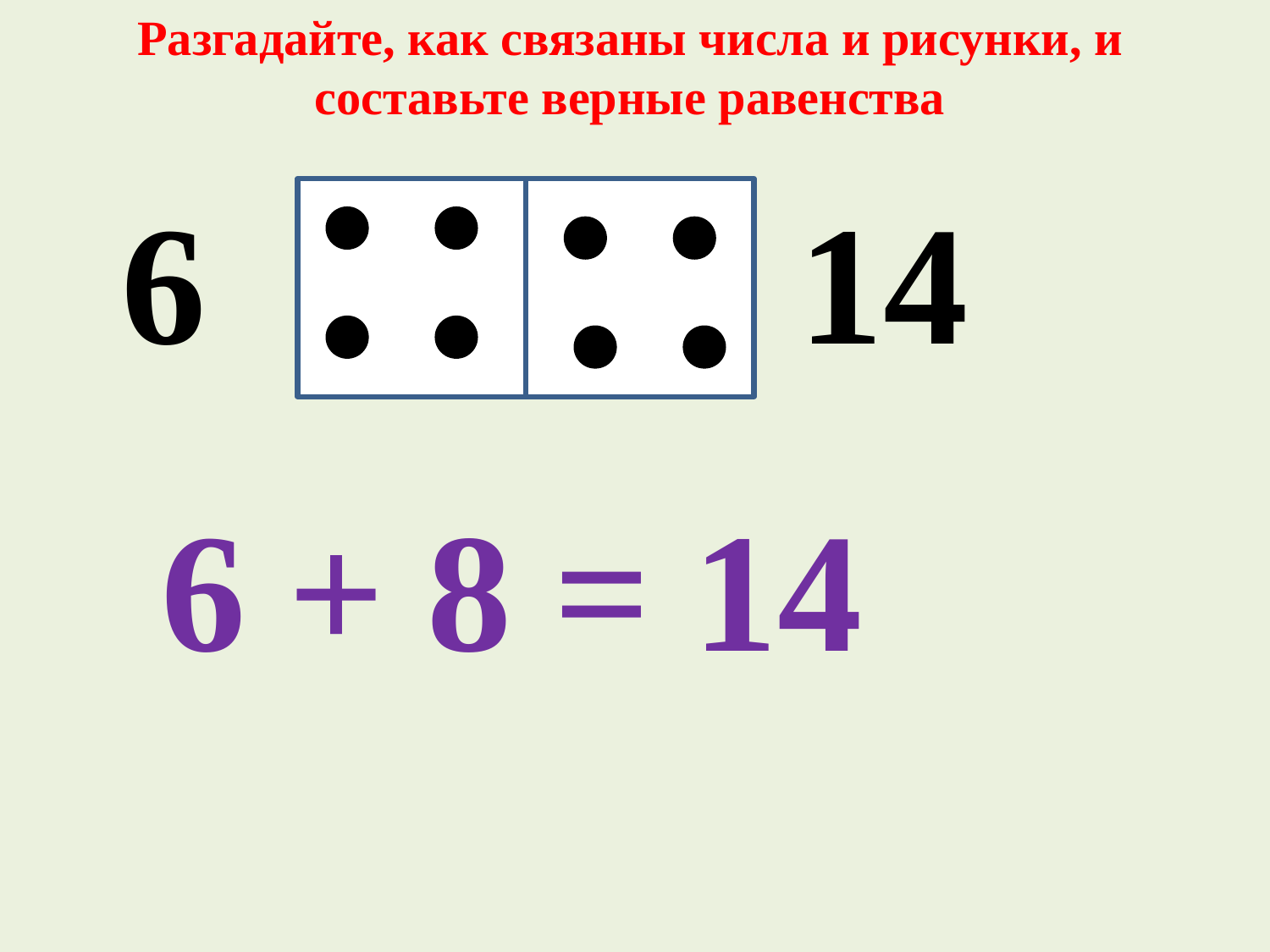

Разгадайте, как связаны числа и рисунки, и составьте верные равенства
6              14

6 + 8 = 14